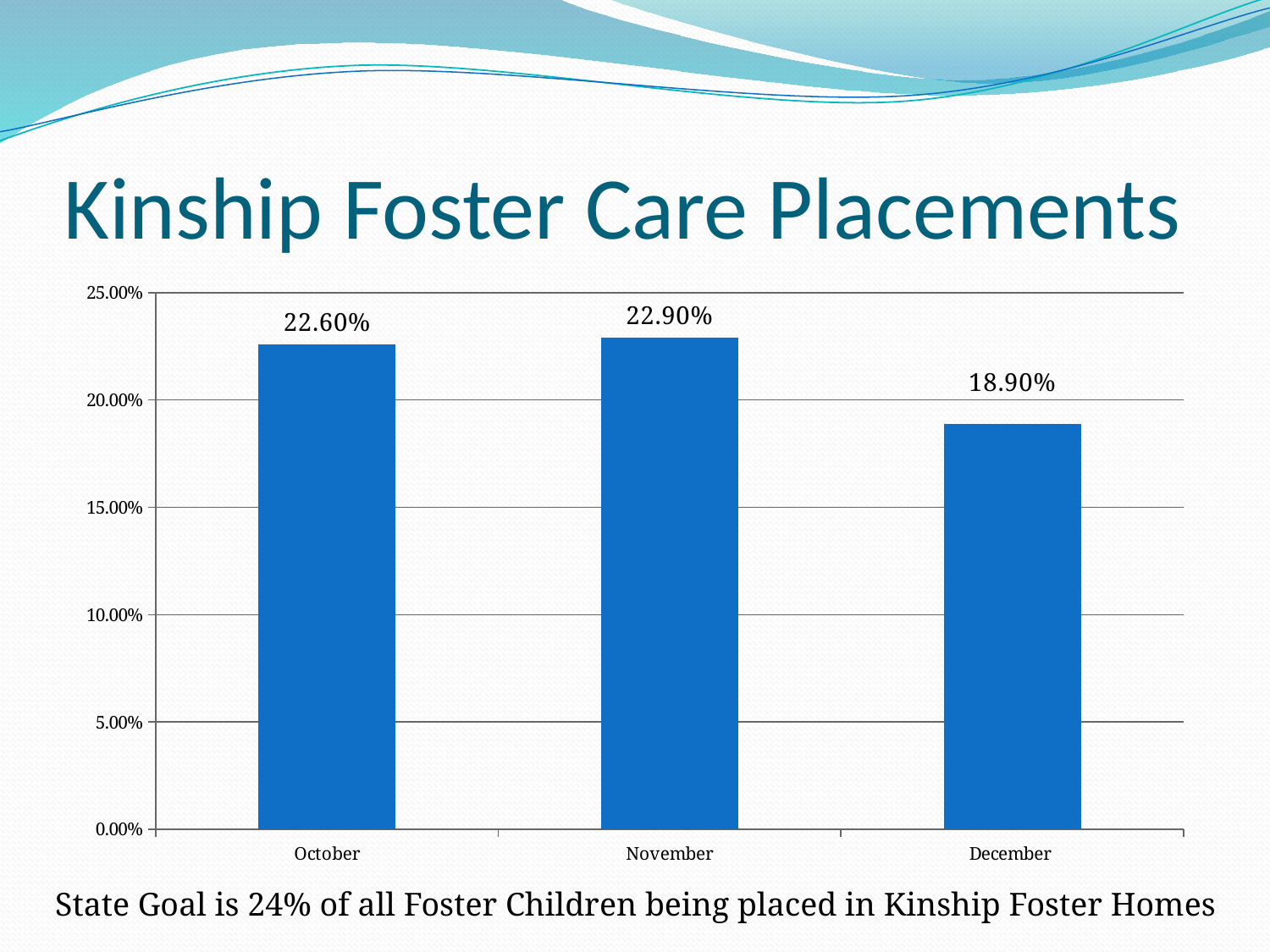

# Kinship Foster Care Placements

### Chart

| Category |  |
|---|---|
| October | 0.226 |
| November | 0.229 |
| December  | 0.18900000000000014 |
State Goal is 24% of all Foster Children being placed in Kinship Foster Homes